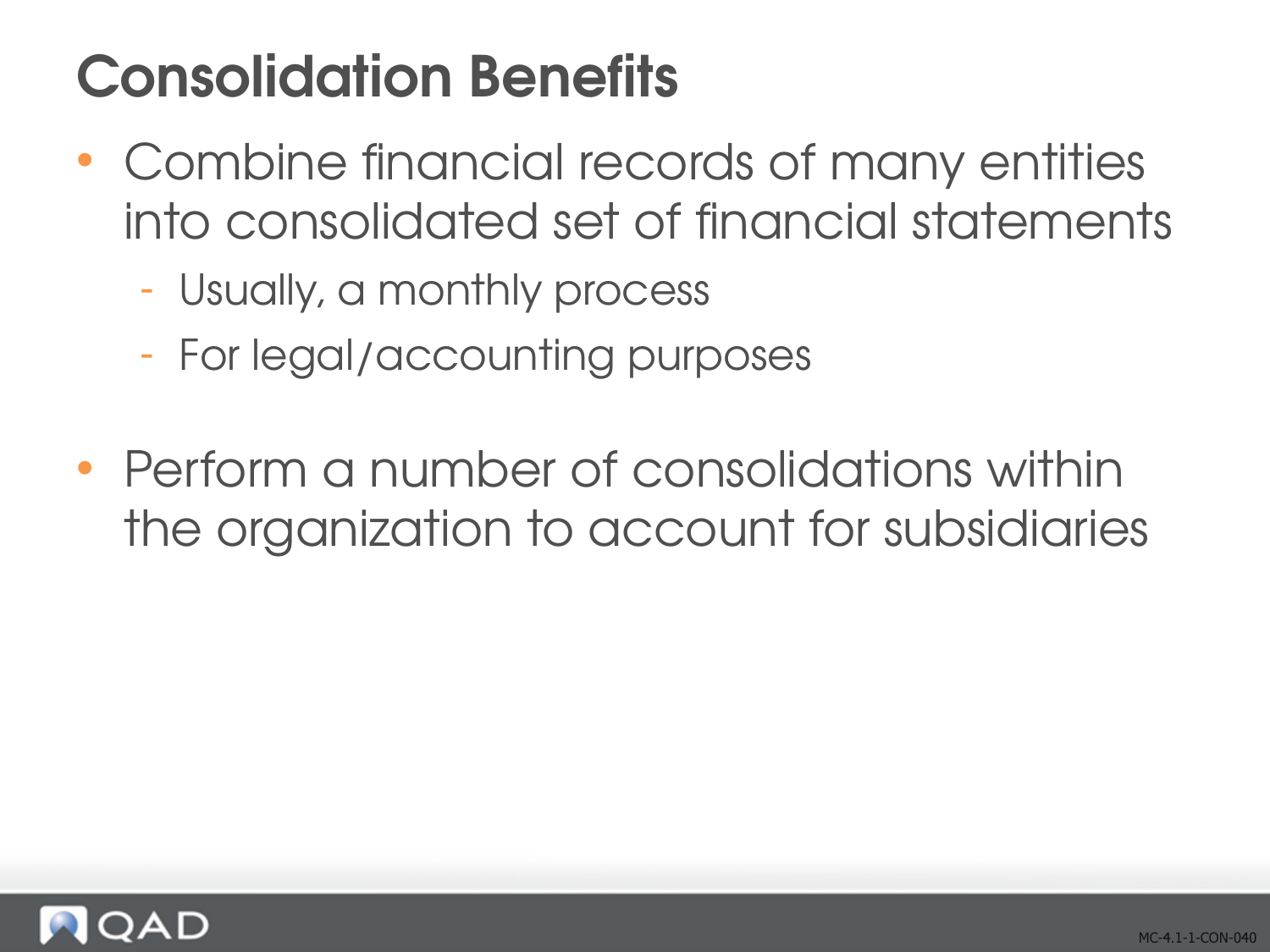

# Consolidation Benefits
Combine financial records of many entities into consolidated set of financial statements
Usually, a monthly process
For legal/accounting purposes
Perform a number of consolidations within the organization to account for subsidiaries

MC-4.1-1-CON-040